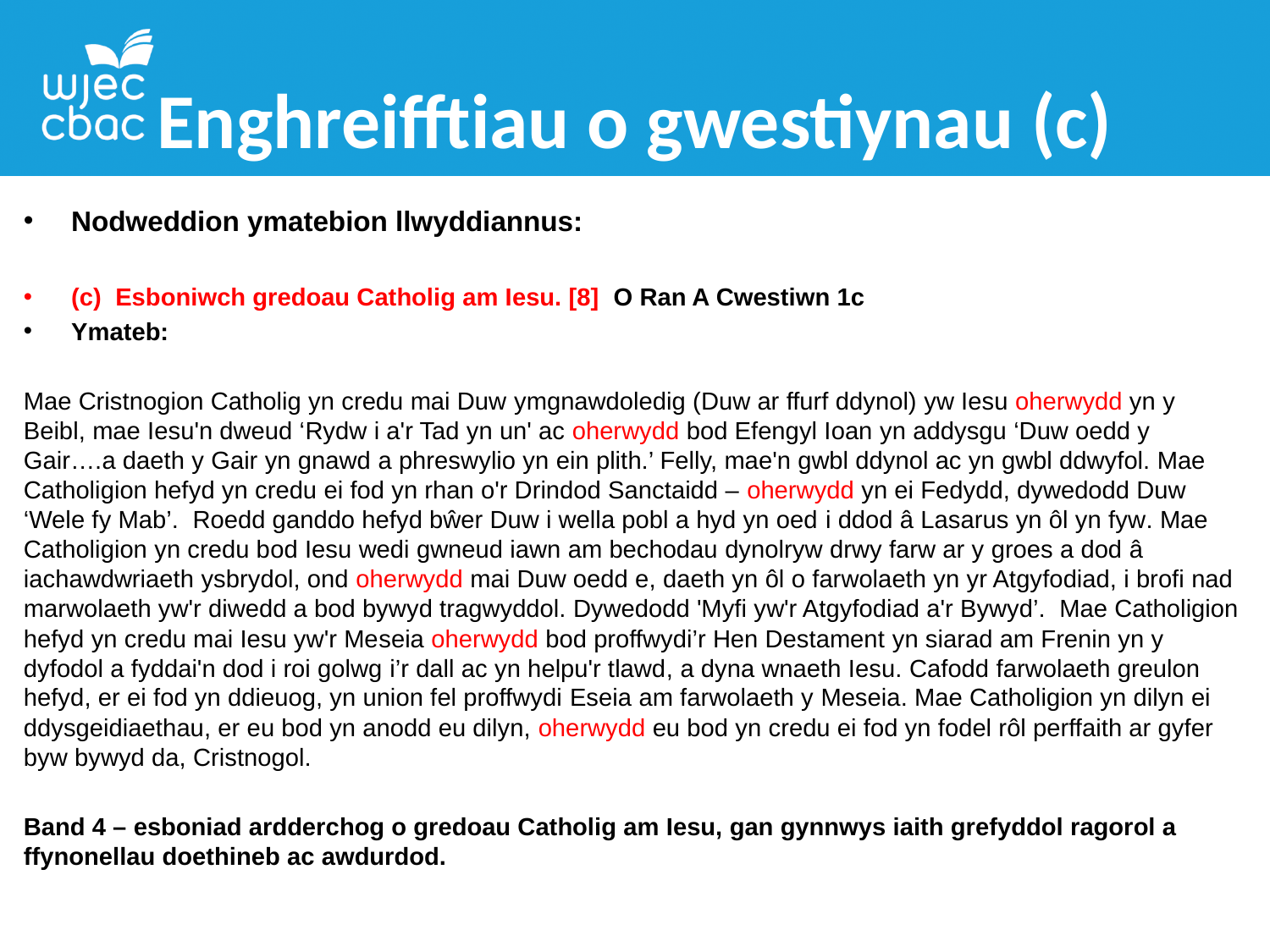

# Enghreifftiau o gwestiynau (c)
Nodweddion ymatebion llwyddiannus:

(c)  Esboniwch gredoau Catholig am Iesu. [8]  O Ran A Cwestiwn 1c
Ymateb:

Mae Cristnogion Catholig yn credu mai Duw ymgnawdoledig (Duw ar ffurf ddynol) yw Iesu oherwydd yn y Beibl, mae Iesu'n dweud ‘Rydw i a'r Tad yn un' ac oherwydd bod Efengyl Ioan yn addysgu ‘Duw oedd y Gair….a daeth y Gair yn gnawd a phreswylio yn ein plith.’ Felly, mae'n gwbl ddynol ac yn gwbl ddwyfol. Mae Catholigion hefyd yn credu ei fod yn rhan o'r Drindod Sanctaidd – oherwydd yn ei Fedydd, dywedodd Duw ‘Wele fy Mab’.  Roedd ganddo hefyd bŵer Duw i wella pobl a hyd yn oed i ddod â Lasarus yn ôl yn fyw. Mae Catholigion yn credu bod Iesu wedi gwneud iawn am bechodau dynolryw drwy farw ar y groes a dod â iachawdwriaeth ysbrydol, ond oherwydd mai Duw oedd e, daeth yn ôl o farwolaeth yn yr Atgyfodiad, i brofi nad marwolaeth yw'r diwedd a bod bywyd tragwyddol. Dywedodd 'Myfi yw'r Atgyfodiad a'r Bywyd’.  Mae Catholigion hefyd yn credu mai Iesu yw'r Meseia oherwydd bod proffwydi’r Hen Destament yn siarad am Frenin yn y dyfodol a fyddai'n dod i roi golwg i’r dall ac yn helpu'r tlawd, a dyna wnaeth Iesu. Cafodd farwolaeth greulon hefyd, er ei fod yn ddieuog, yn union fel proffwydi Eseia am farwolaeth y Meseia. Mae Catholigion yn dilyn ei ddysgeidiaethau, er eu bod yn anodd eu dilyn, oherwydd eu bod yn credu ei fod yn fodel rôl perffaith ar gyfer byw bywyd da, Cristnogol.

Band 4 – esboniad ardderchog o gredoau Catholig am Iesu, gan gynnwys iaith grefyddol ragorol a ffynonellau doethineb ac awdurdod.